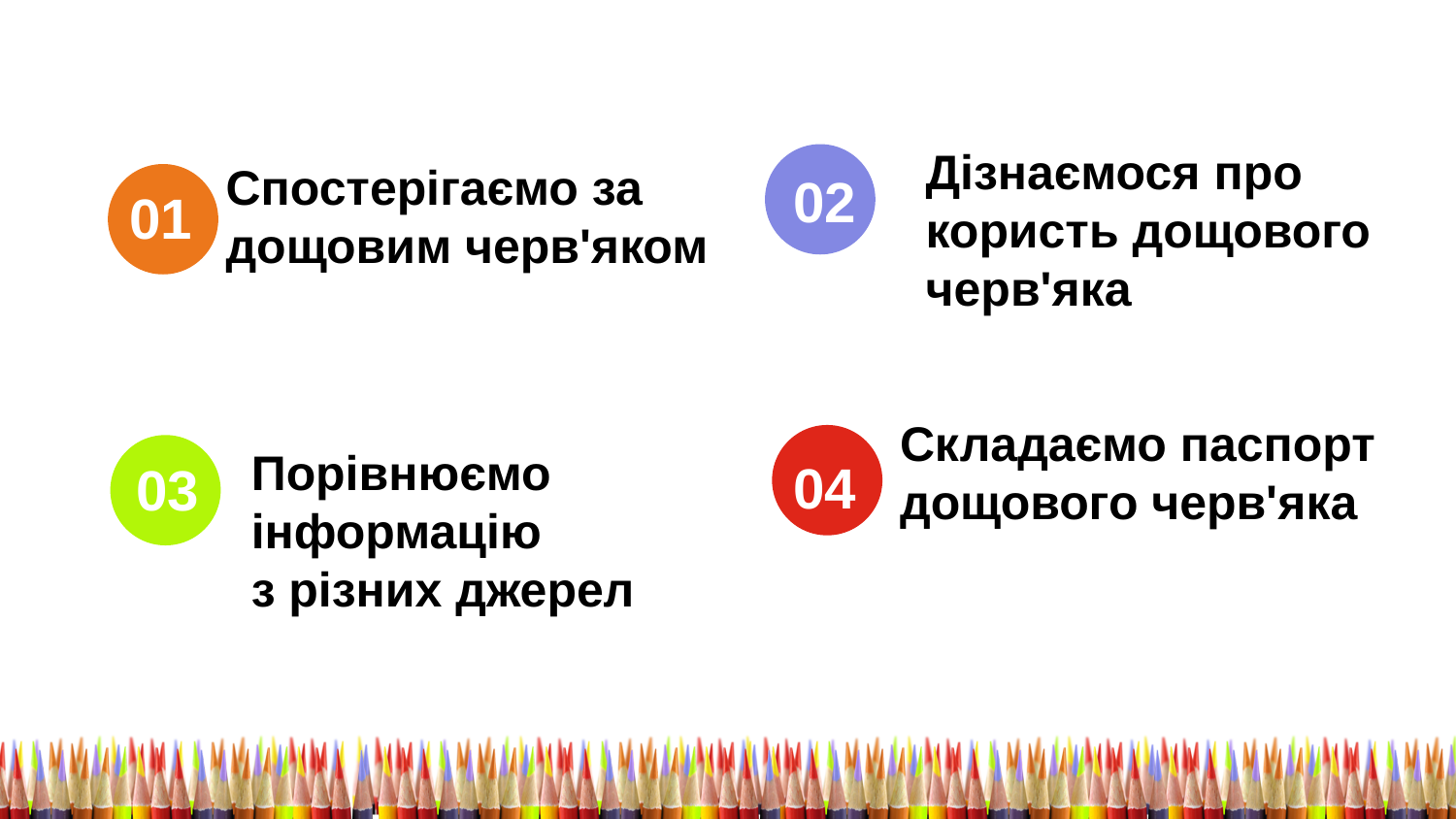

Дізнаємося про
користь дощового
черв'яка

Спостерігаємо за
дощовим черв'яком

02
01
Складаємо паспорт дощового черв'яка

Порівнюємо інформацію
з різних джерел
04
03